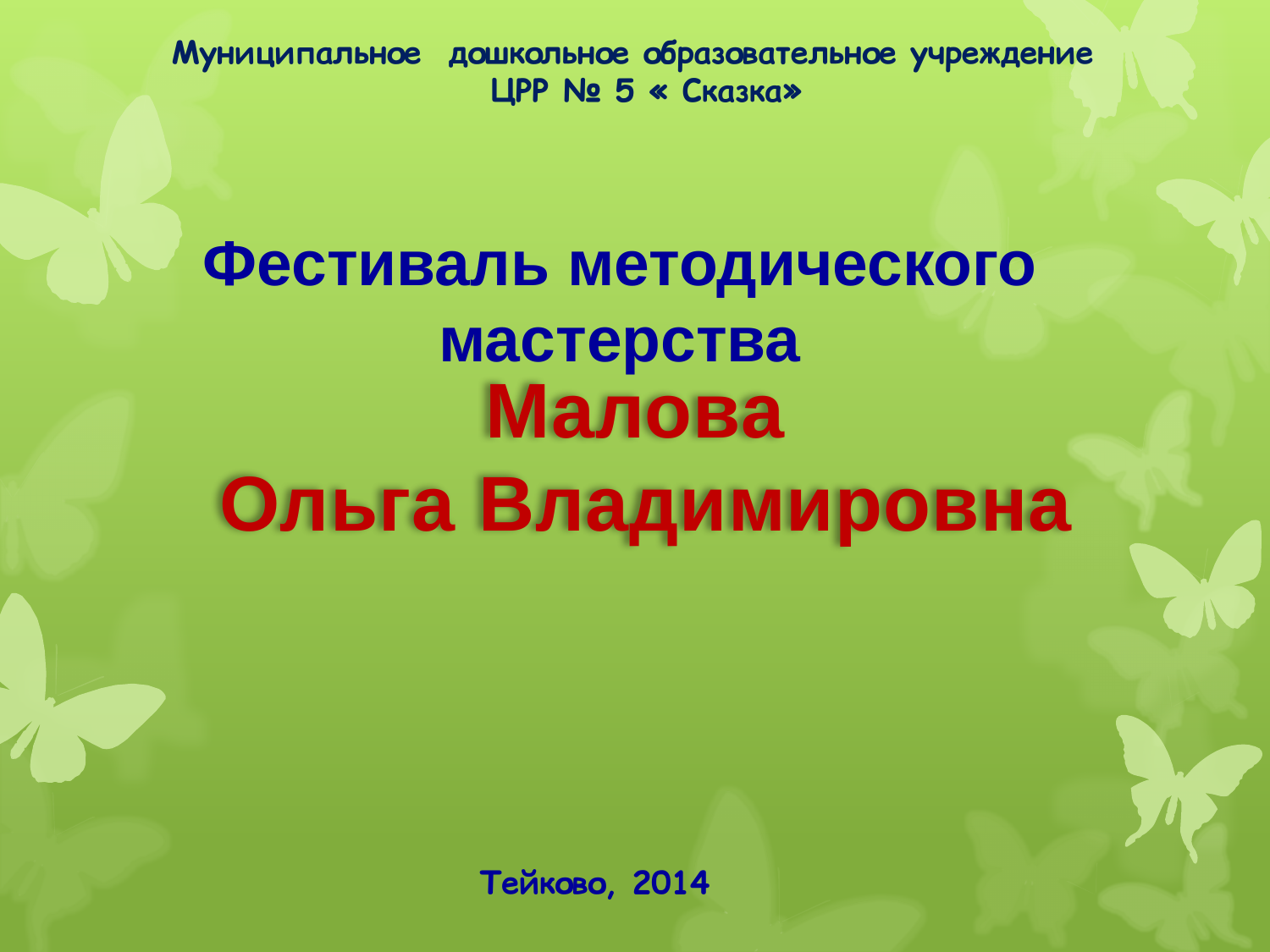

Муниципальное  дошкольное образовательное учреждение
 ЦРР № 5 « Сказка»
Фестиваль методического мастерства

Малова
 Ольга Владимировна
Тейково, 2014